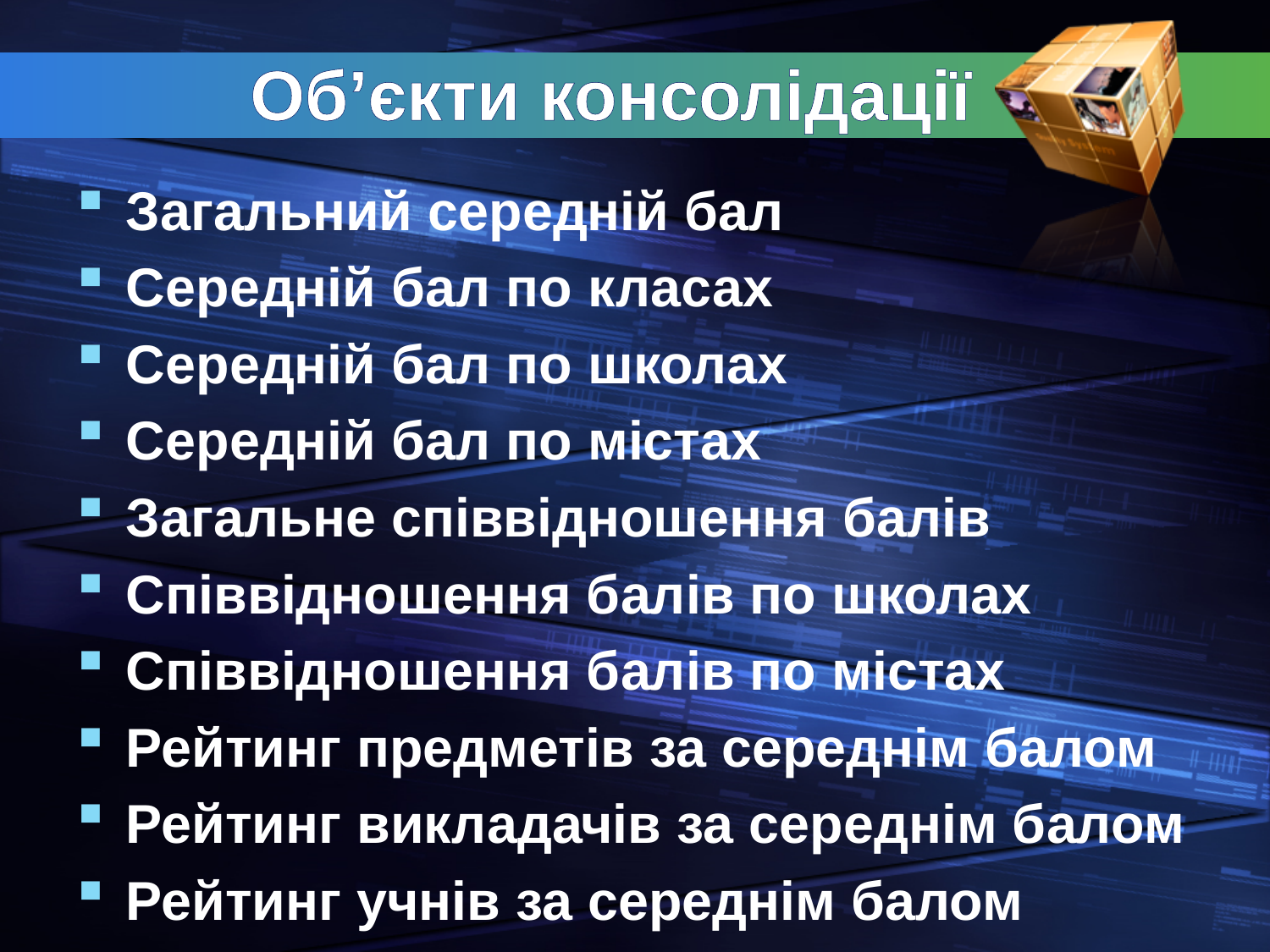

# Об’єкти консолідації
Загальний середній бал
Середній бал по класах
Середній бал по школах
Середній бал по містах
Загальне співвідношення балів
Співвідношення балів по школах
Співвідношення балів по містах
Рейтинг предметів за середнім балом
Рейтинг викладачів за середнім балом
Рейтинг учнів за середнім балом